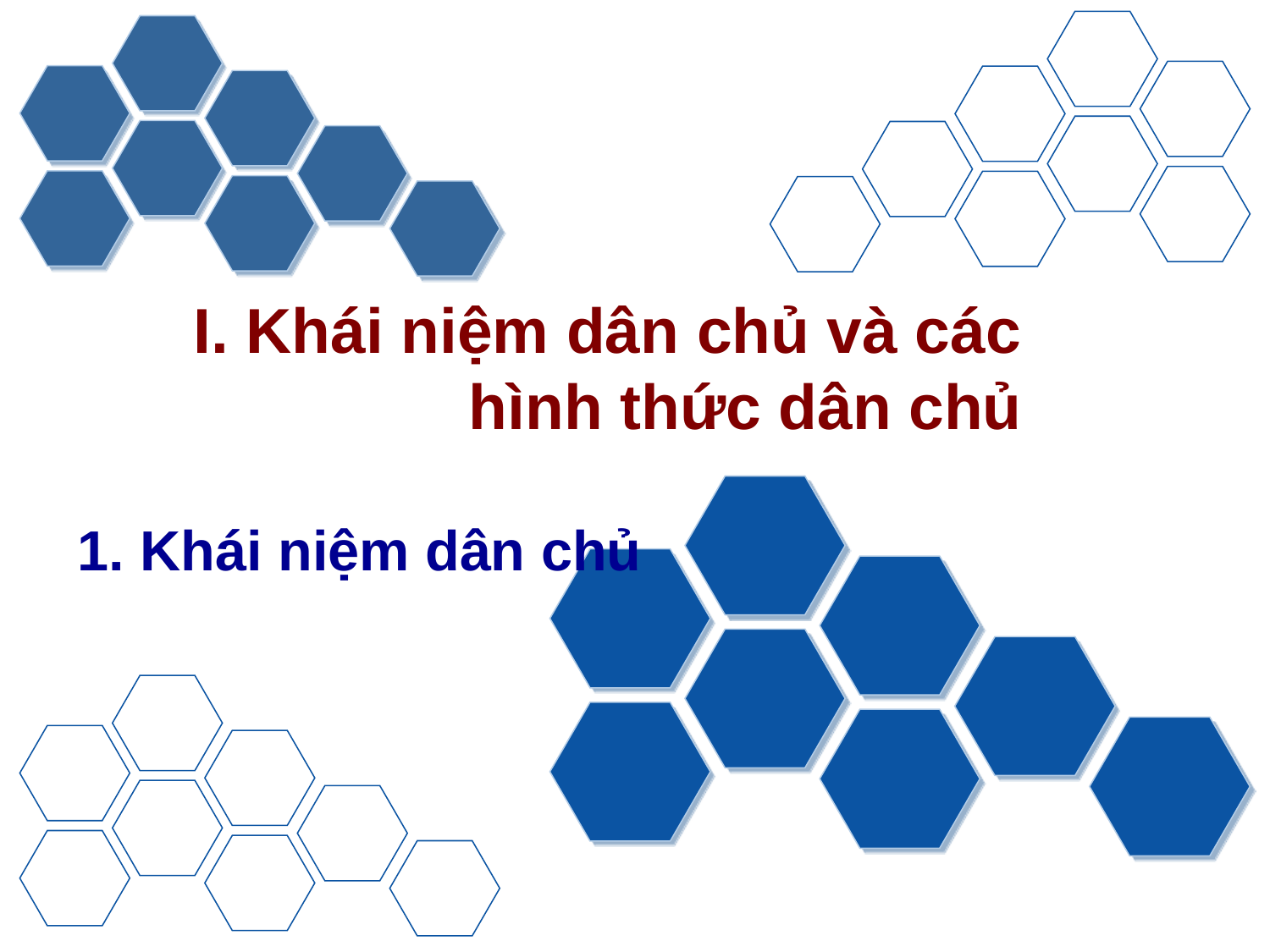

# I. Khái niệm dân chủ và các hình thức dân chủ
1. Khái niệm dân chủ